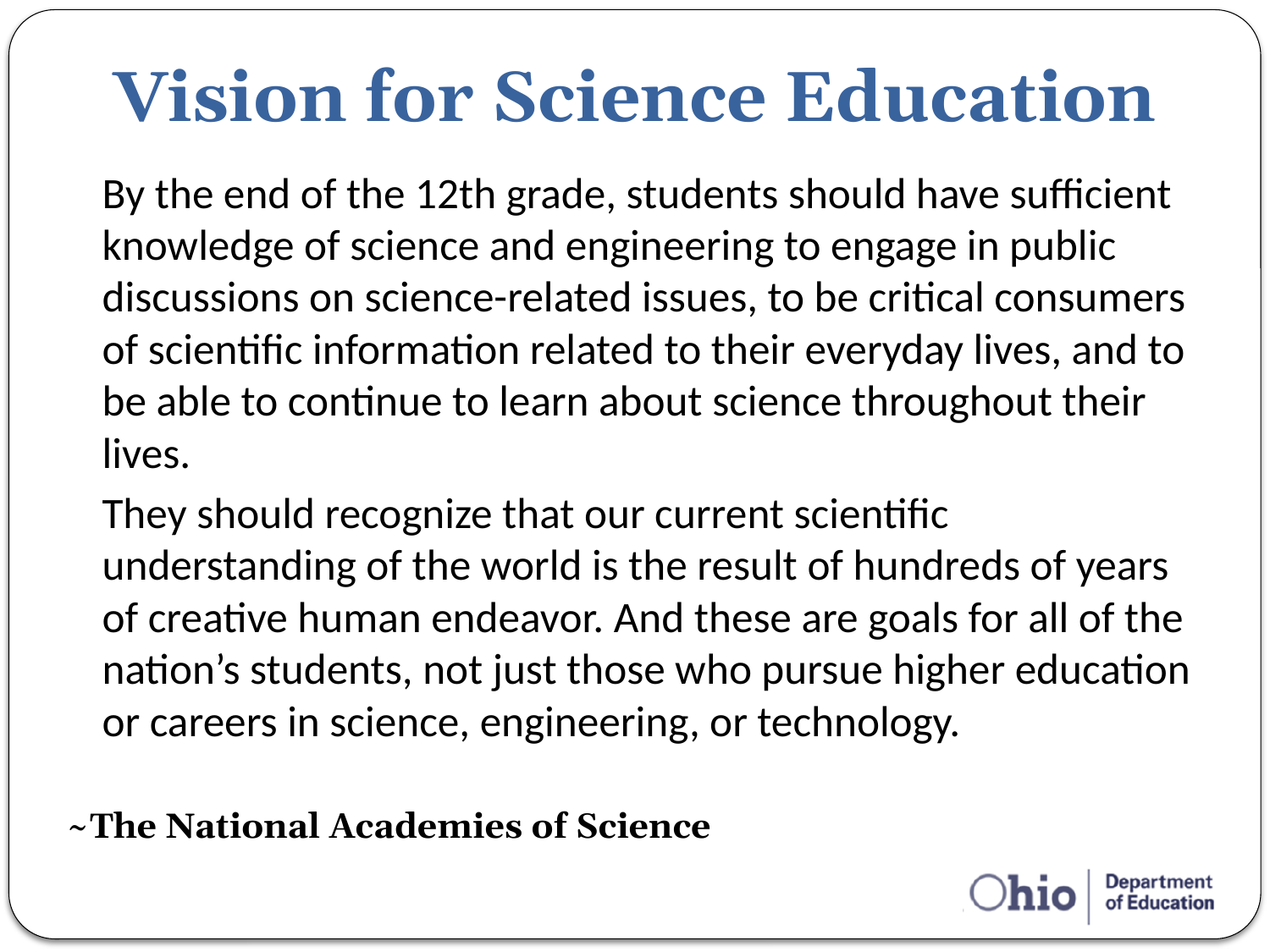

# Vision for Science Education
	By the end of the 12th grade, students should have sufficient knowledge of science and engineering to engage in public discussions on science-related issues, to be critical consumers of scientific information related to their everyday lives, and to be able to continue to learn about science throughout their lives.
	They should recognize that our current scientific understanding of the world is the result of hundreds of years of creative human endeavor. And these are goals for all of the nation’s students, not just those who pursue higher education or careers in science, engineering, or technology.

~The National Academies of Science